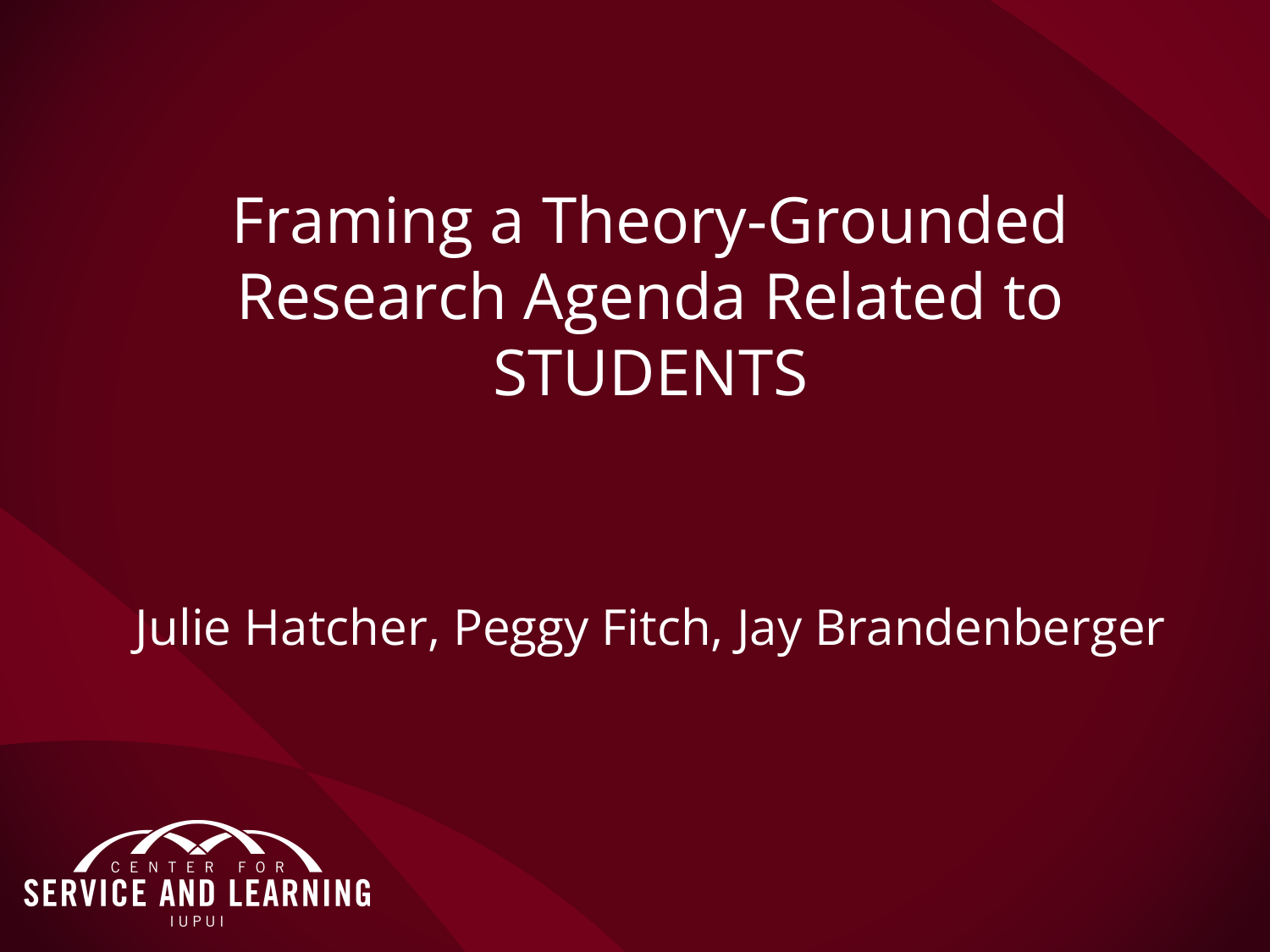

Framing a Theory-Grounded Research Agenda Related to STUDENTS

Julie Hatcher, Peggy Fitch, Jay Brandenberger

#